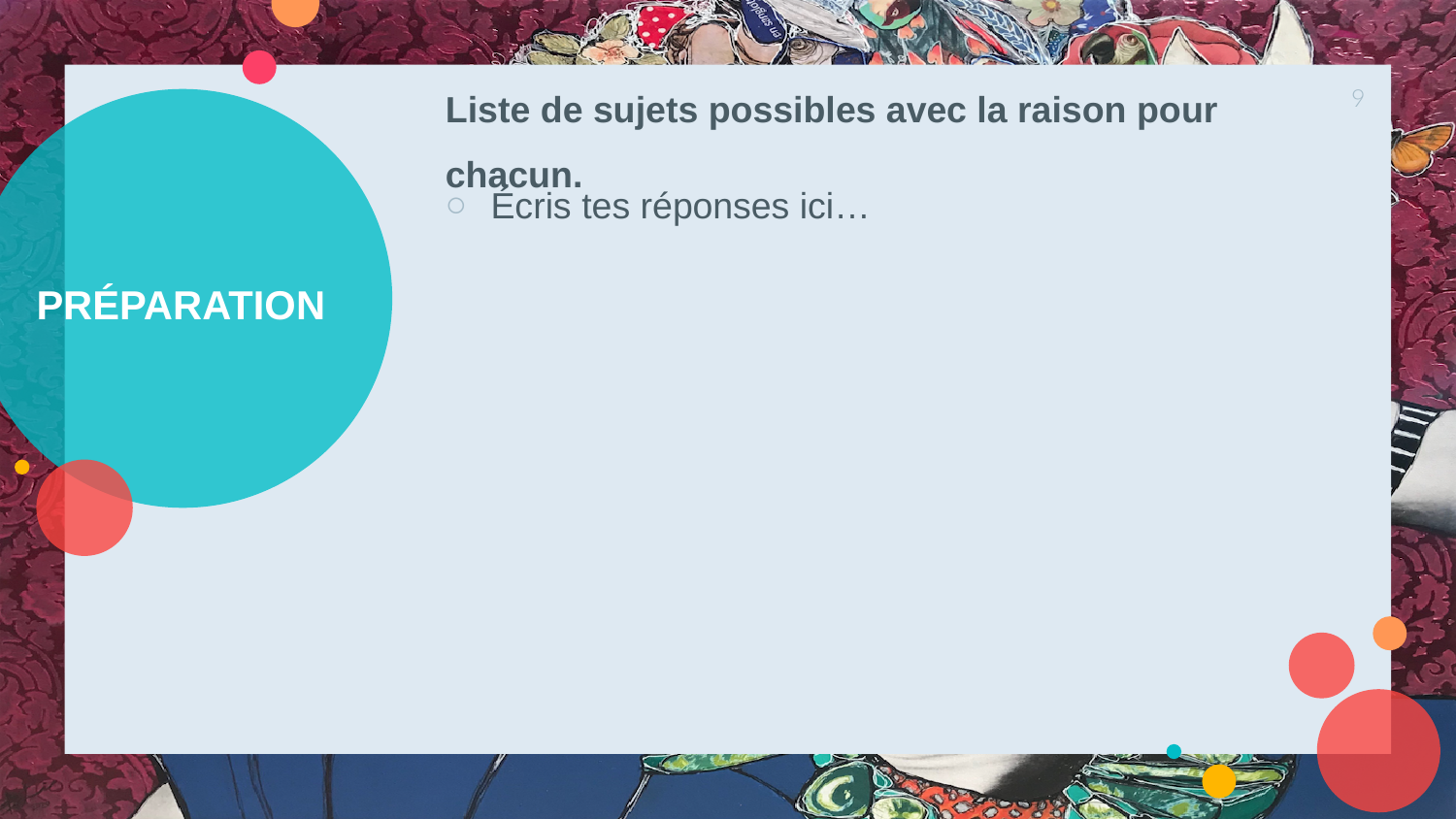

Liste de sujets possibles avec la raison pour chacun.

9
Écris tes réponses ici…
# PRÉPARATION